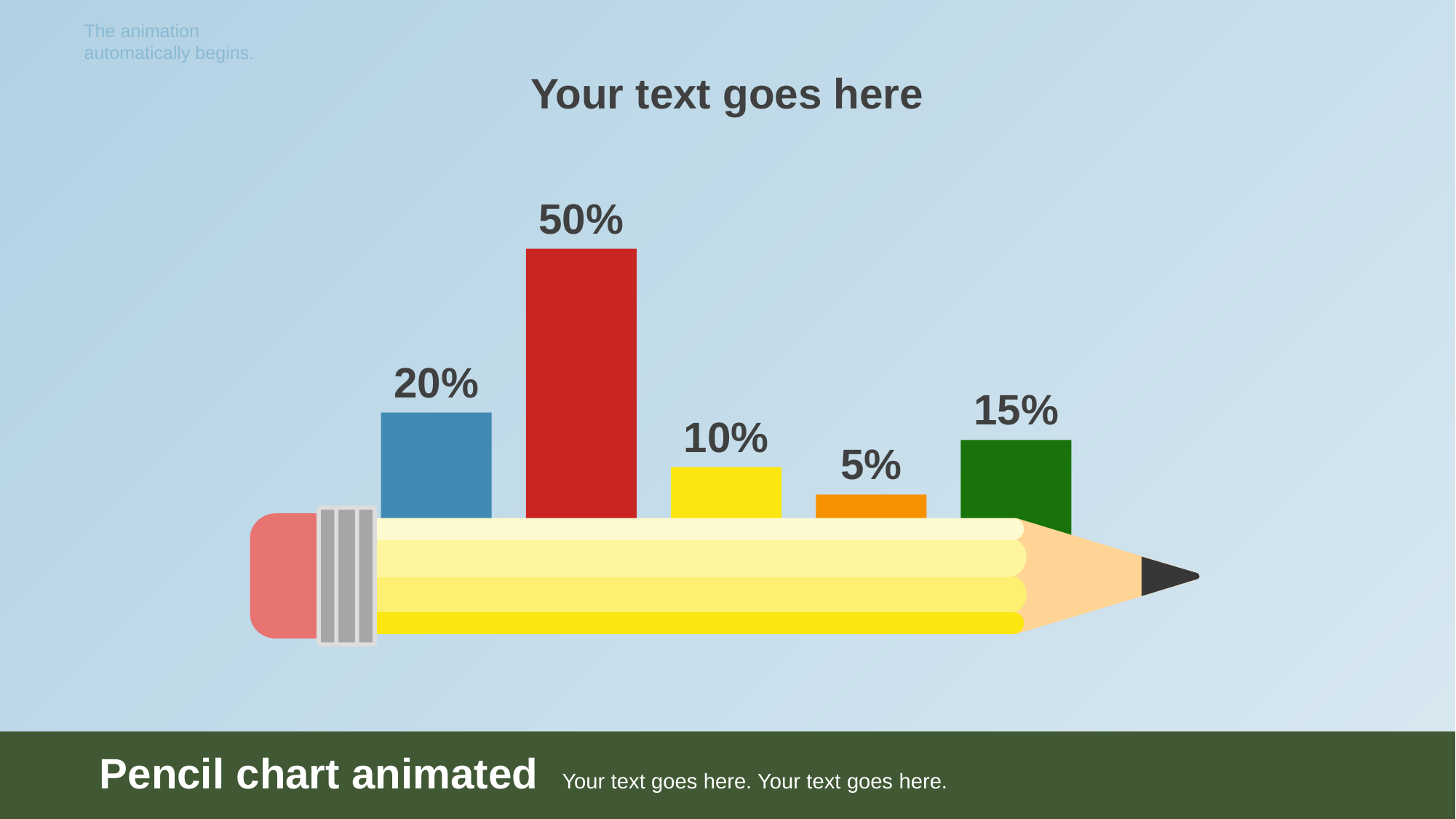

The animation
automatically begins.
Your text goes here
50%

20%

15%

10%

5%

Pencil chart animated  Your text goes here. Your text goes here.